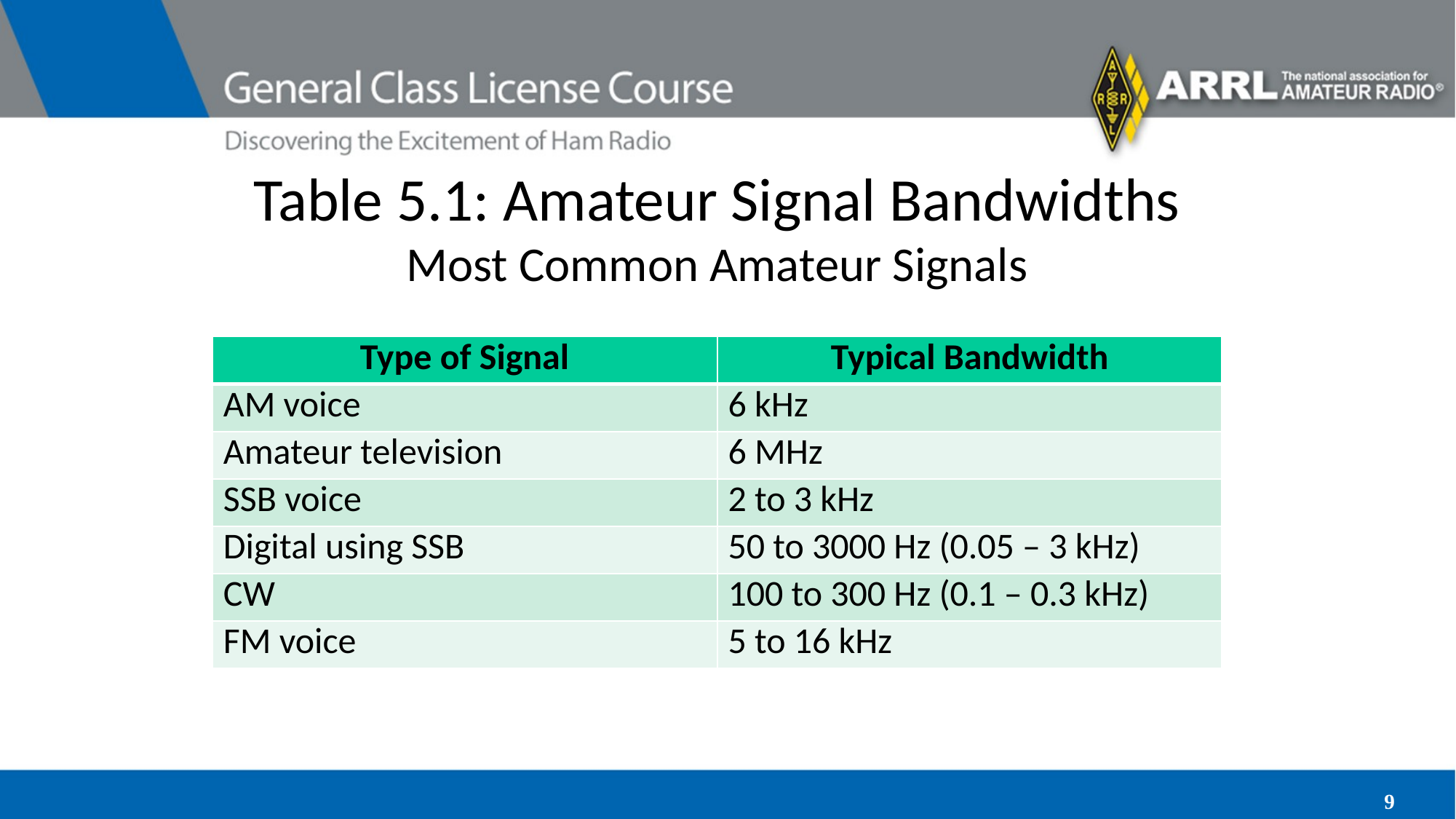

# Table 5.1: Amateur Signal Bandwidths Most Common Amateur Signals
| Type of Signal | Typical Bandwidth |
| --- | --- |
| AM voice | 6 kHz |
| Amateur television | 6 MHz |
| SSB voice | 2 to 3 kHz |
| Digital using SSB | 50 to 3000 Hz (0.05 – 3 kHz) |
| CW | 100 to 300 Hz (0.1 – 0.3 kHz) |
| FM voice | 5 to 16 kHz |